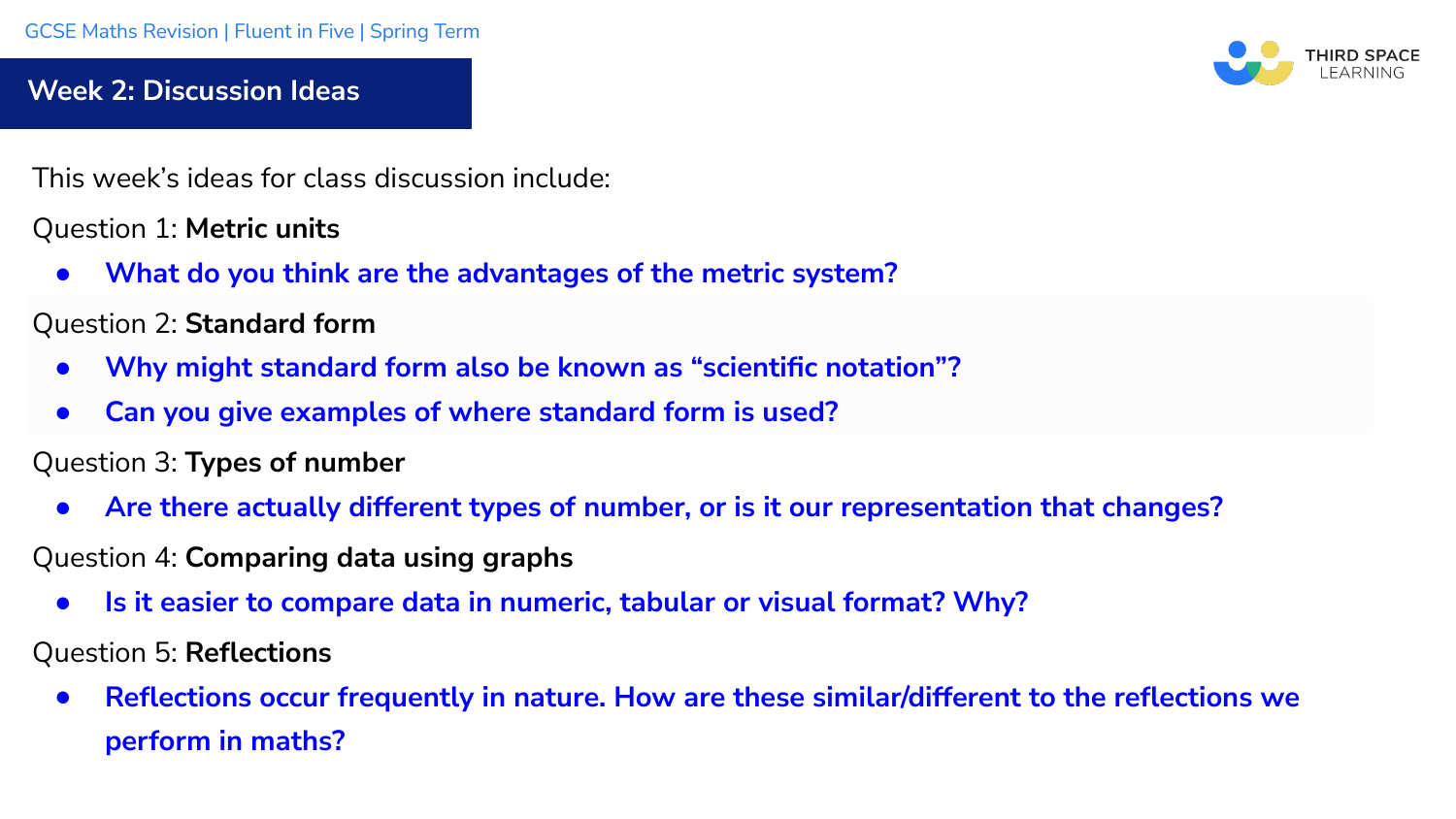

Week 2: Discussion Ideas
| This week’s ideas for class discussion include: |
| --- |
| Question 1: Metric units What do you think are the advantages of the metric system? |
| Question 2: Standard form Why might standard form also be known as “scientific notation”? Can you give examples of where standard form is used? |
| Question 3: Types of number Are there actually different types of number, or is it our representation that changes? |
| Question 4: Comparing data using graphs Is it easier to compare data in numeric, tabular or visual format? Why? |
| Question 5: Reflections Reflections occur frequently in nature. How are these similar/different to the reflections we perform in maths? |